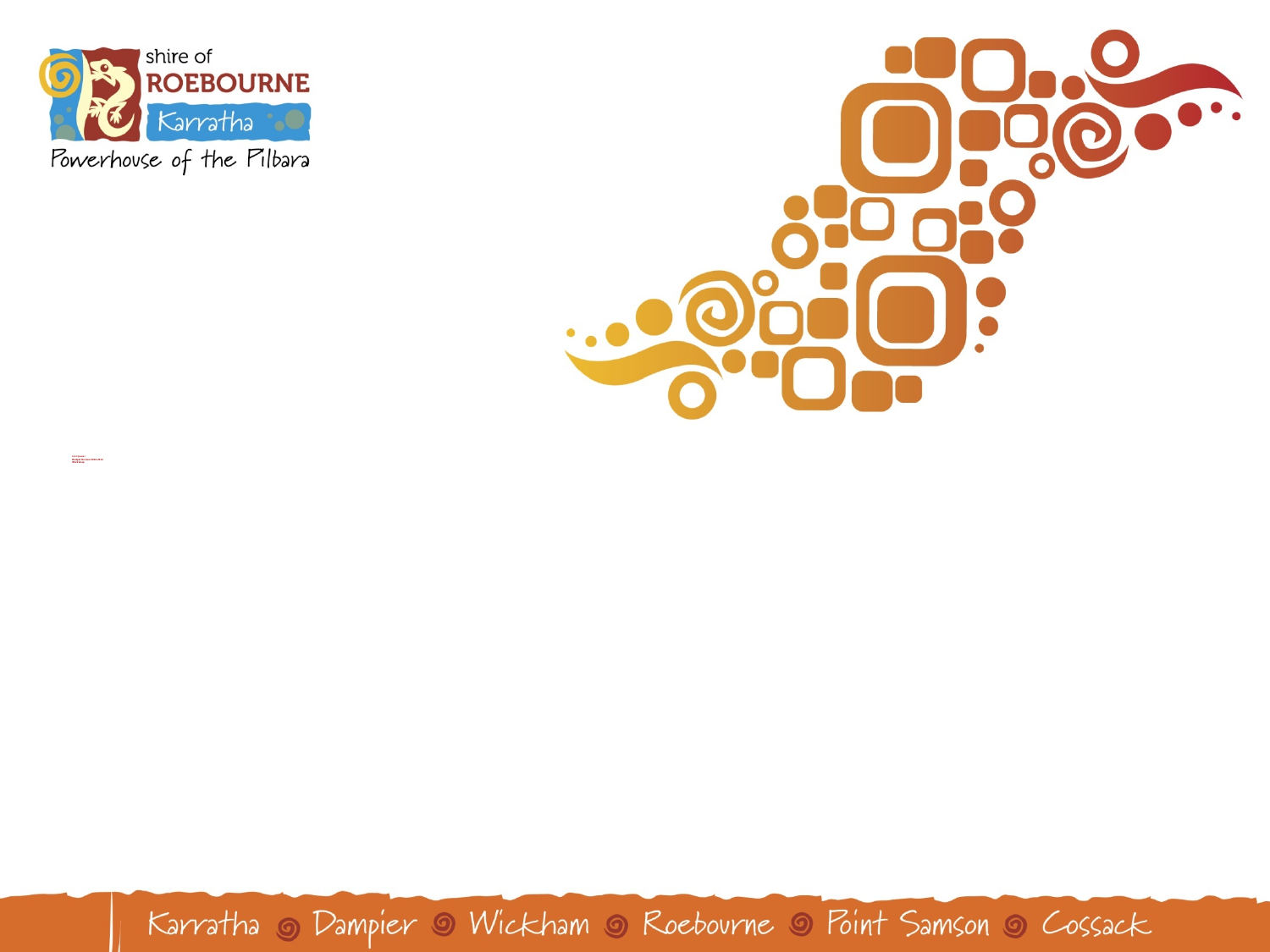

# First Quarter Budget Review 2010-2011 Workshop